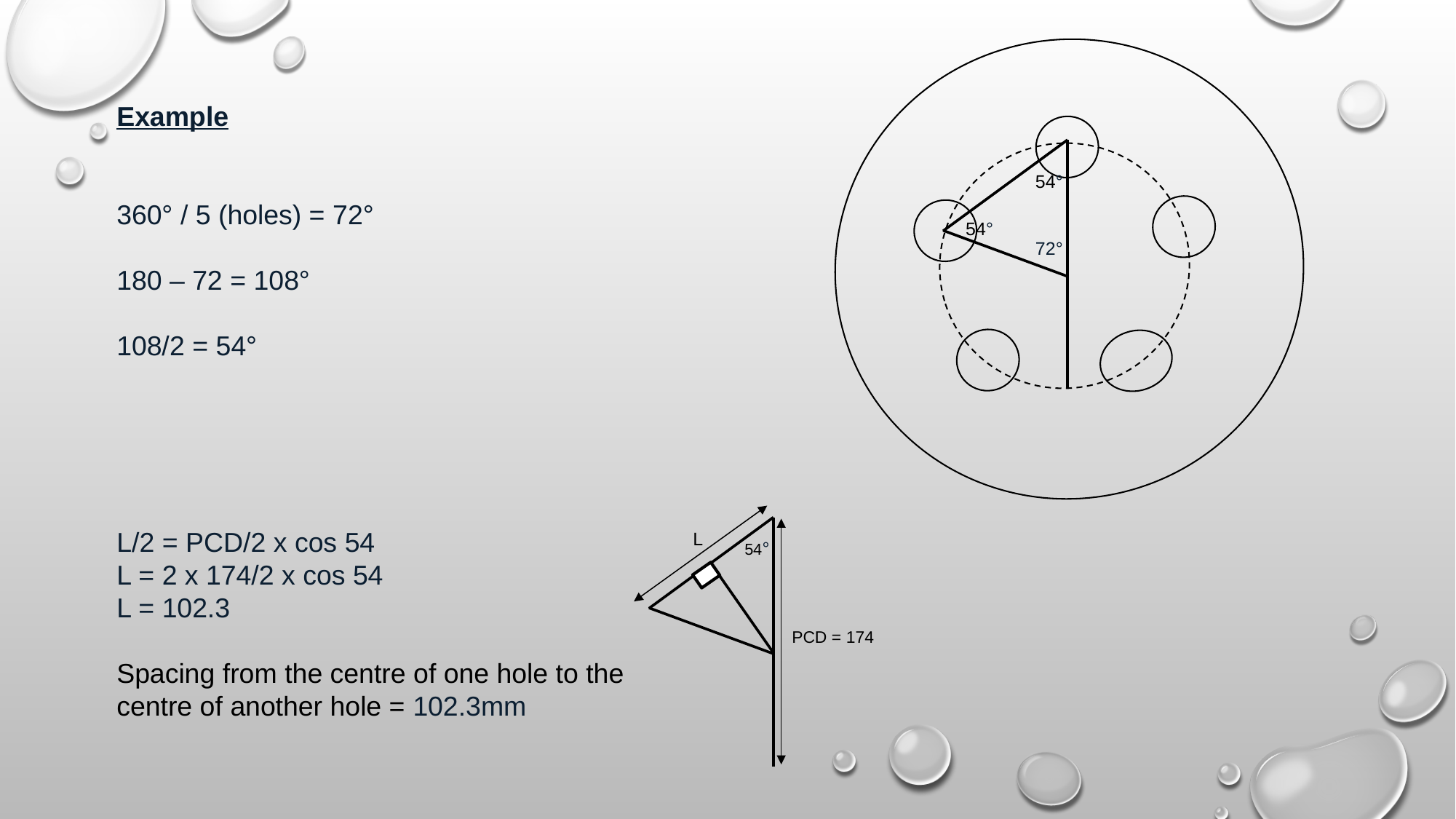

54°

54°

72°

Example

360° / 5 (holes) = 72°

180 – 72 = 108°

108/2 = 54°

L/2 = PCD/2 x cos 54
L = 2 x 174/2 x cos 54
L = 102.3

Spacing from the centre of one hole to the centre of another hole = 102.3mm

L
54°

PCD = 174